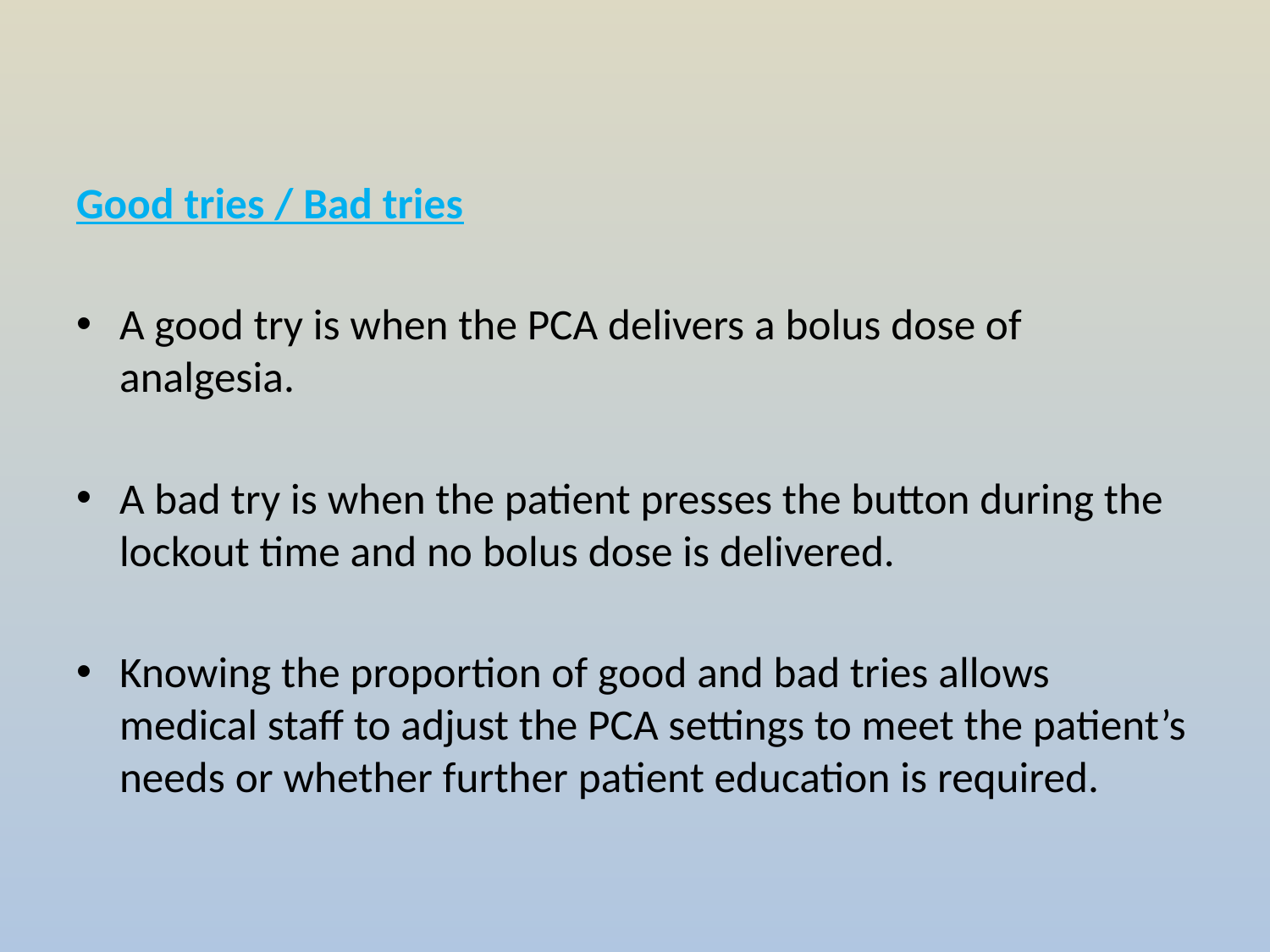

Good tries / Bad tries

A good try is when the PCA delivers a bolus dose of analgesia.

A bad try is when the patient presses the button during the lockout time and no bolus dose is delivered.

Knowing the proportion of good and bad tries allows medical staff to adjust the PCA settings to meet the patient’s needs or whether further patient education is required.